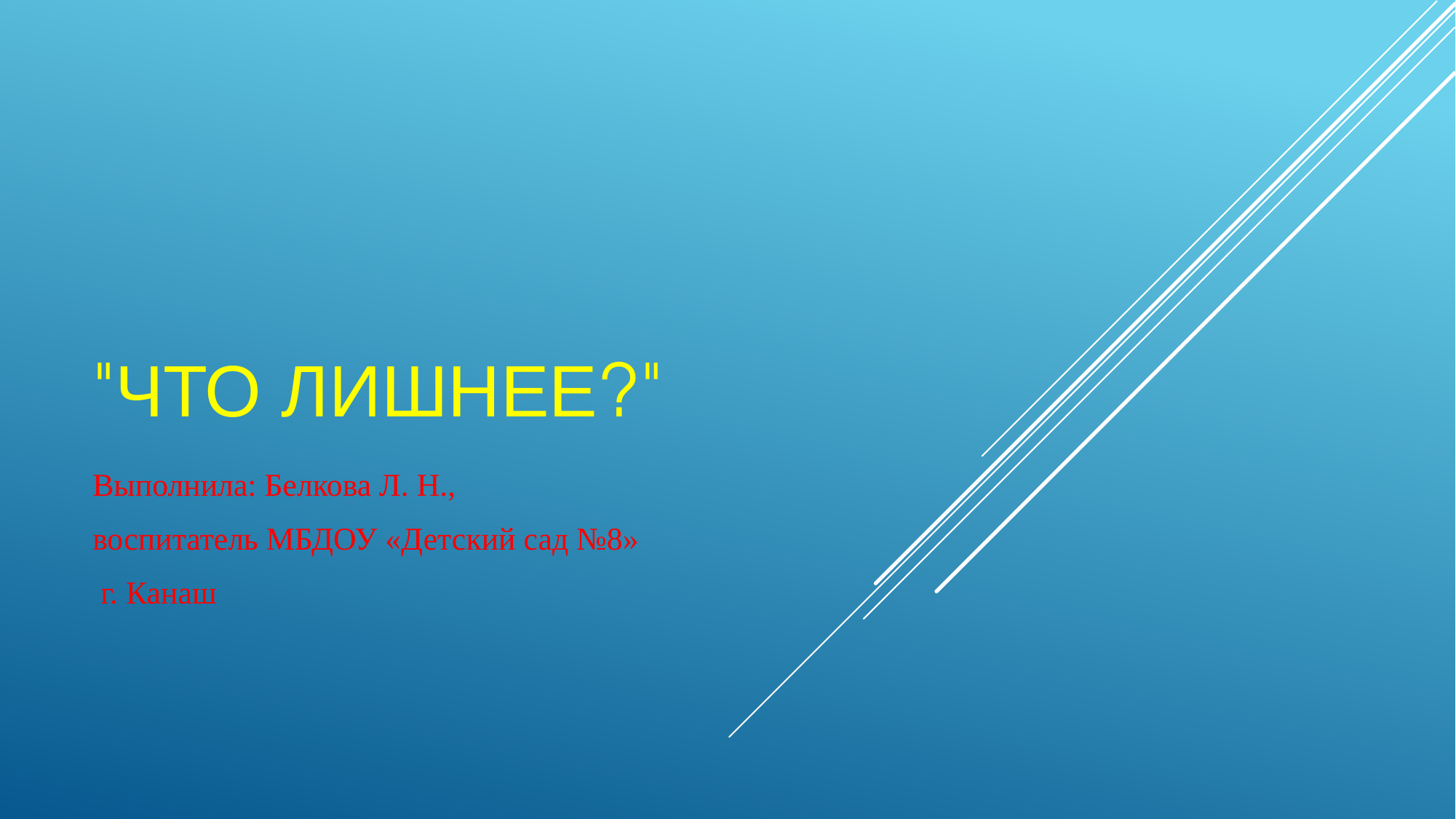

# "ЧТО ЛИШНЕЕ?"
Выполнила: Белкова Л. Н.,
воспитатель МБДОУ «Детский сад №8»
 г. Канаш